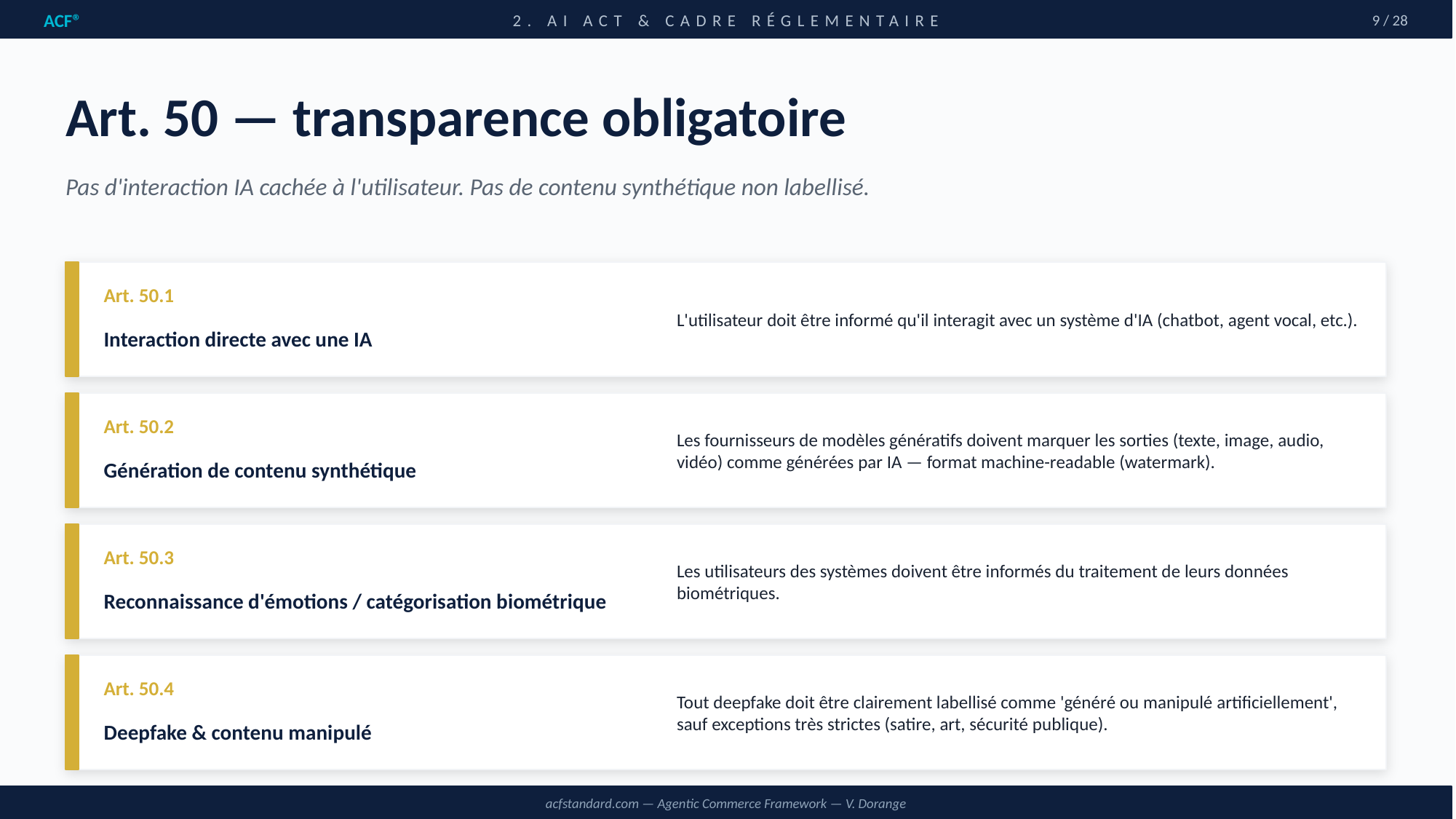

ACF®
2. AI ACT & CADRE RÉGLEMENTAIRE
9 / 28
Art. 50 — transparence obligatoire
Pas d'interaction IA cachée à l'utilisateur. Pas de contenu synthétique non labellisé.

Art. 50.1
L'utilisateur doit être informé qu'il interagit avec un système d'IA (chatbot, agent vocal, etc.).
Interaction directe avec une IA

Art. 50.2
Les fournisseurs de modèles génératifs doivent marquer les sorties (texte, image, audio, vidéo) comme générées par IA — format machine-readable (watermark).
Génération de contenu synthétique

Art. 50.3
Les utilisateurs des systèmes doivent être informés du traitement de leurs données biométriques.
Reconnaissance d'émotions / catégorisation biométrique

Art. 50.4
Tout deepfake doit être clairement labellisé comme 'généré ou manipulé artificiellement', sauf exceptions très strictes (satire, art, sécurité publique).
Deepfake & contenu manipulé

acfstandard.com — Agentic Commerce Framework — V. Dorange